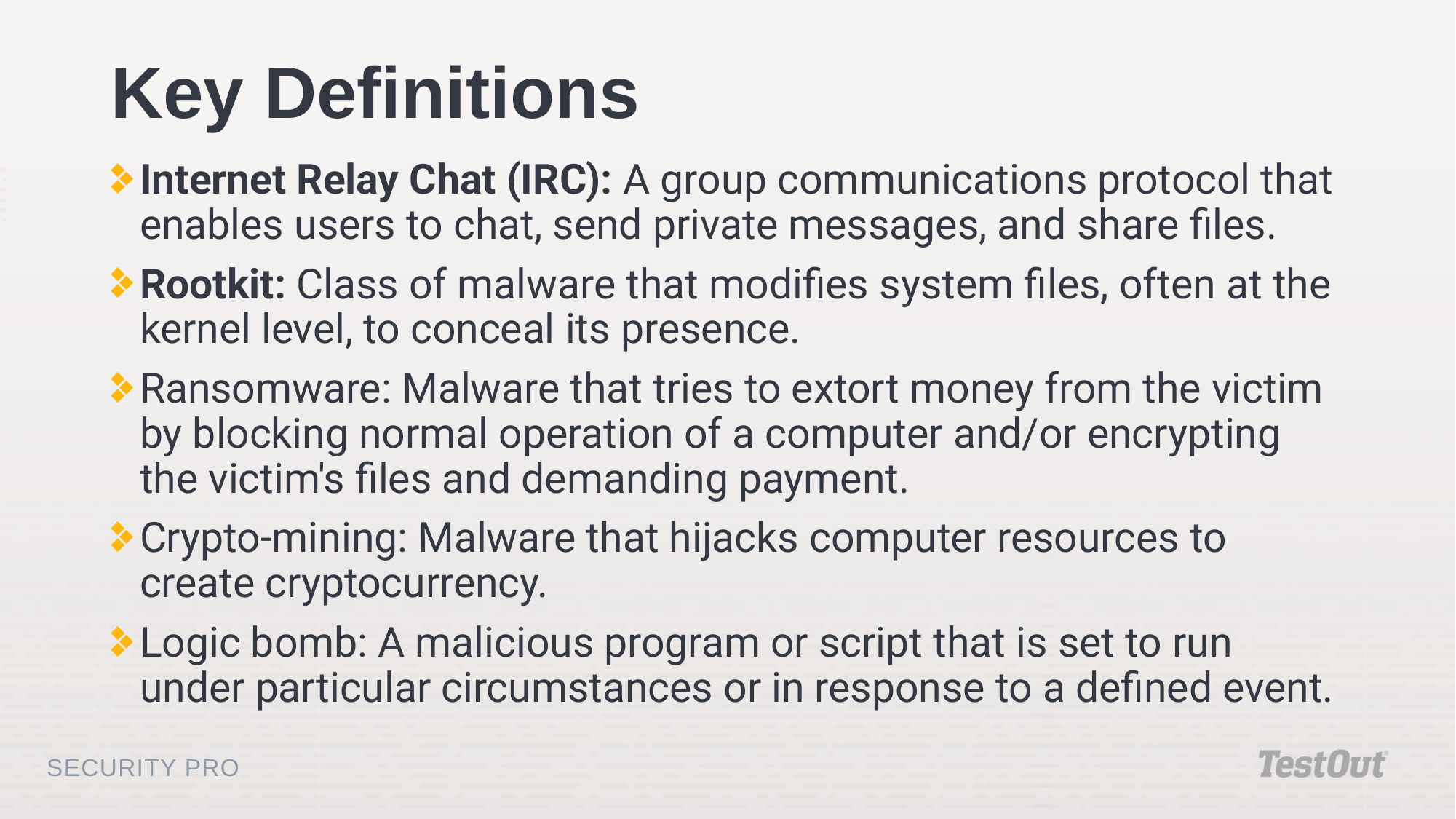

# Key Definitions
Internet Relay Chat (IRC): A group communications protocol that enables users to chat, send private messages, and share files.
Rootkit: Class of malware that modifies system files, often at the kernel level, to conceal its presence.
Ransomware: Malware that tries to extort money from the victim by blocking normal operation of a computer and/or encrypting the victim's files and demanding payment.
Crypto-mining: Malware that hijacks computer resources to create cryptocurrency.
Logic bomb: A malicious program or script that is set to run under particular circumstances or in response to a defined event.
Security Pro